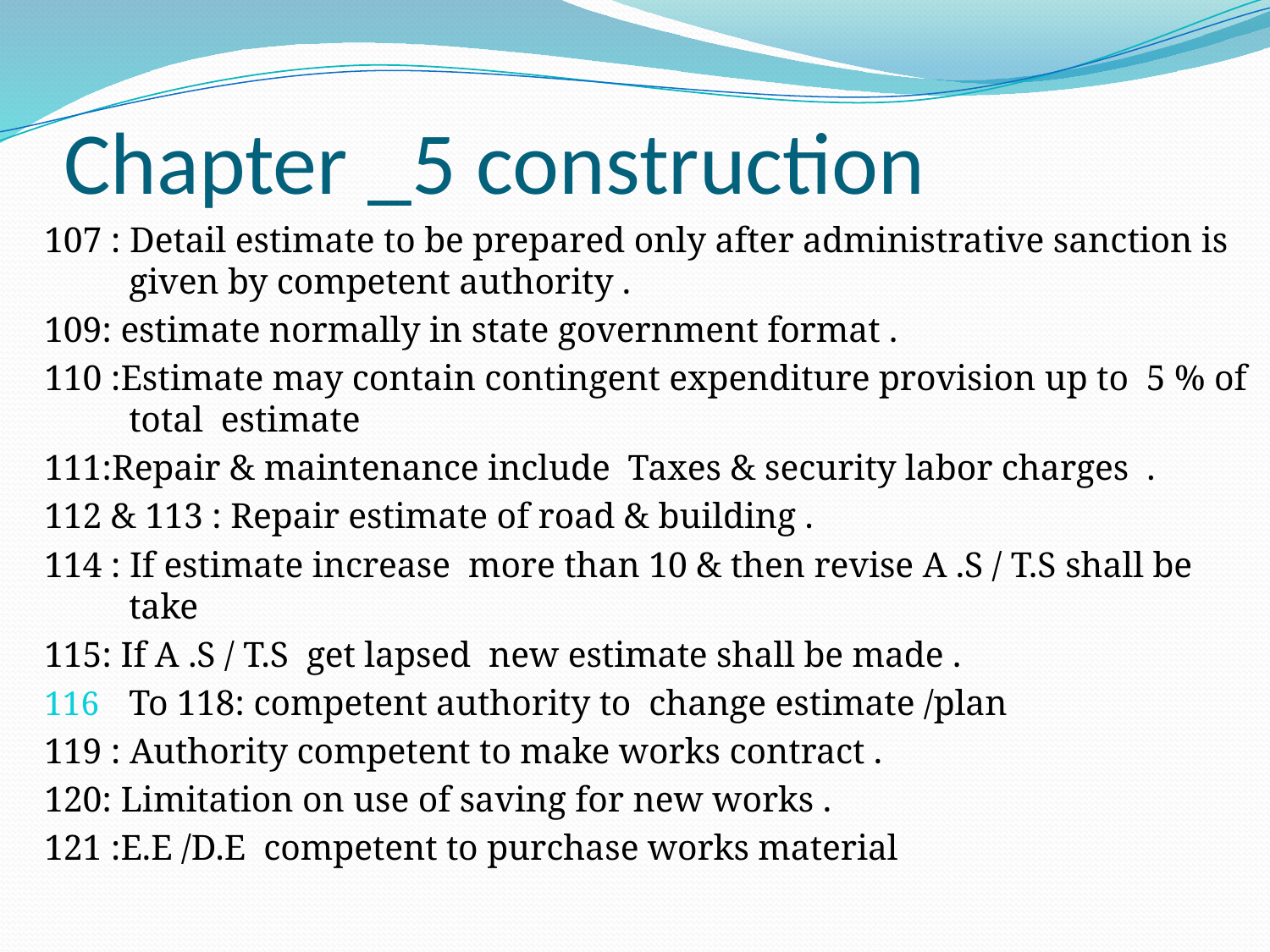

# Chapter _5 construction
107 : Detail estimate to be prepared only after administrative sanction is given by competent authority .
109: estimate normally in state government format .
110 :Estimate may contain contingent expenditure provision up to  5 % of total  estimate
111:Repair & maintenance include  Taxes & security labor charges  .
112 & 113 : Repair estimate of road & building .
114 : If estimate increase  more than 10 & then revise A .S / T.S shall be take
115: If A .S / T.S  get lapsed  new estimate shall be made .
To 118: competent authority to  change estimate /plan
119 : Authority competent to make works contract .
120: Limitation on use of saving for new works .
121 :E.E /D.E  competent to purchase works material